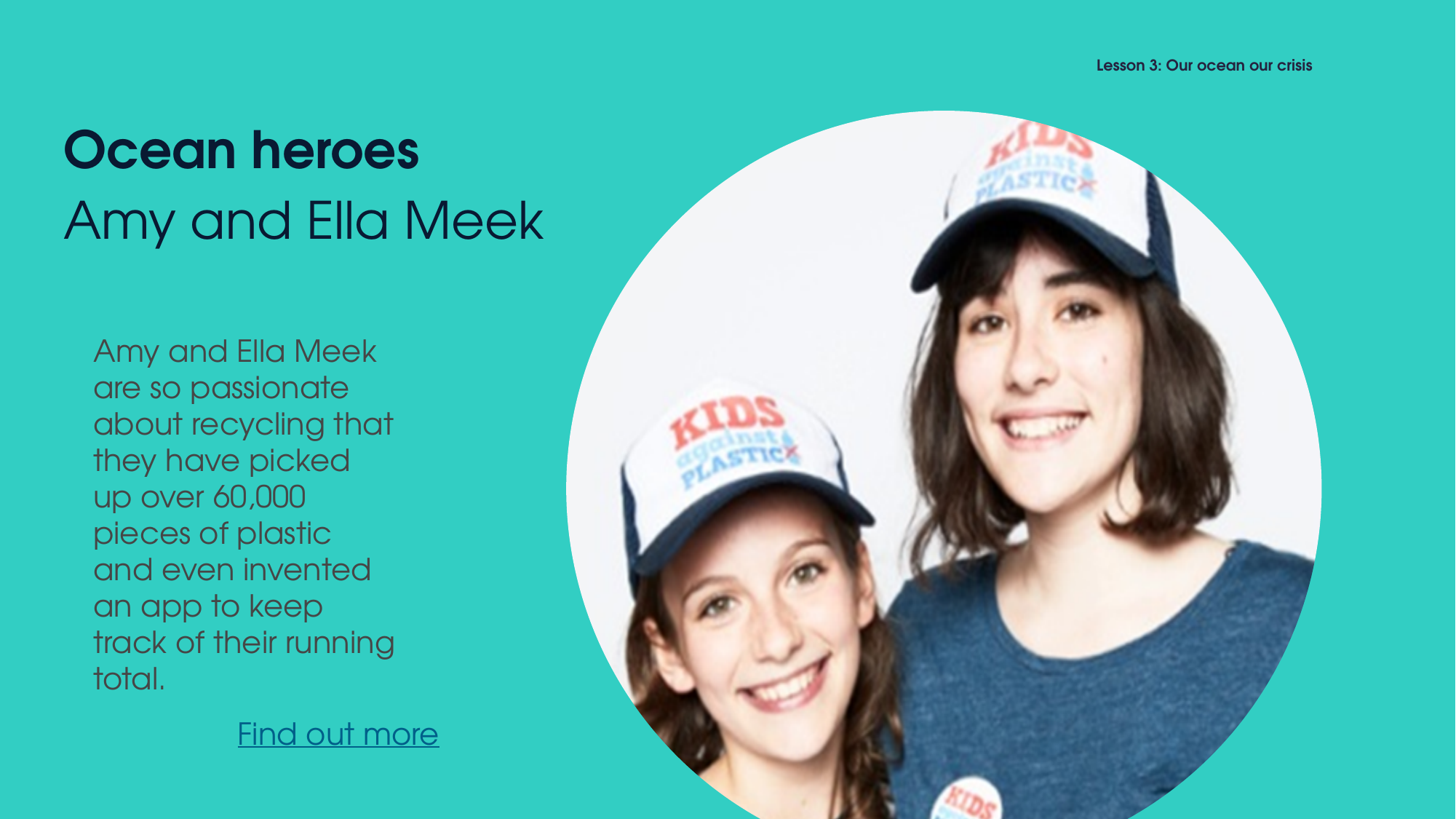

# Lesson 3: Our ocean our crisis

Ocean heroes
Amy and Ella Meek
Amy and Ella Meek are so passionate about recycling that they have picked up over 60,000 pieces of plastic and even invented an app to keep track of their running total.
Find out more